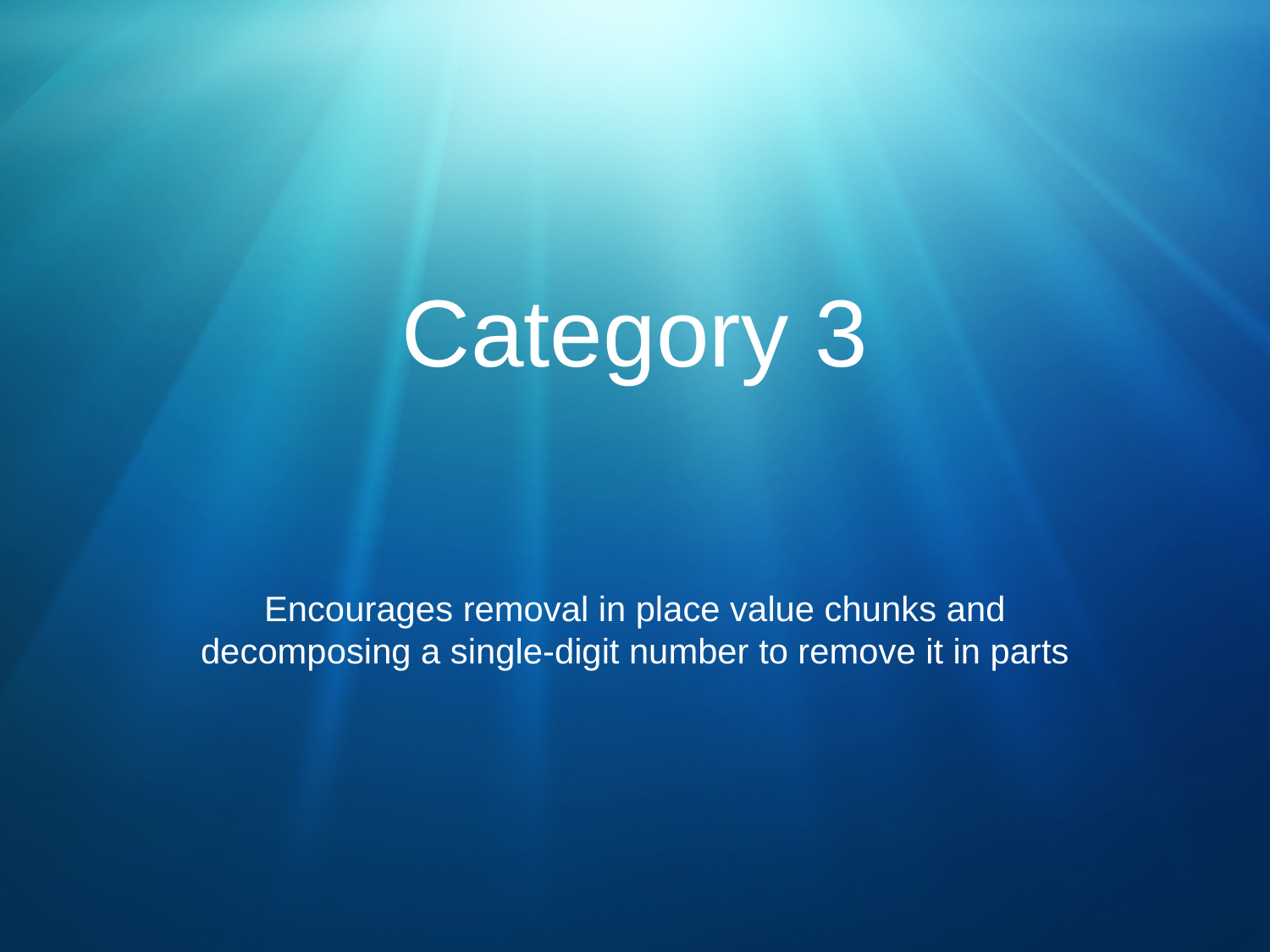

# Category 3
Encourages removal in place value chunks and decomposing a single-digit number to remove it in parts